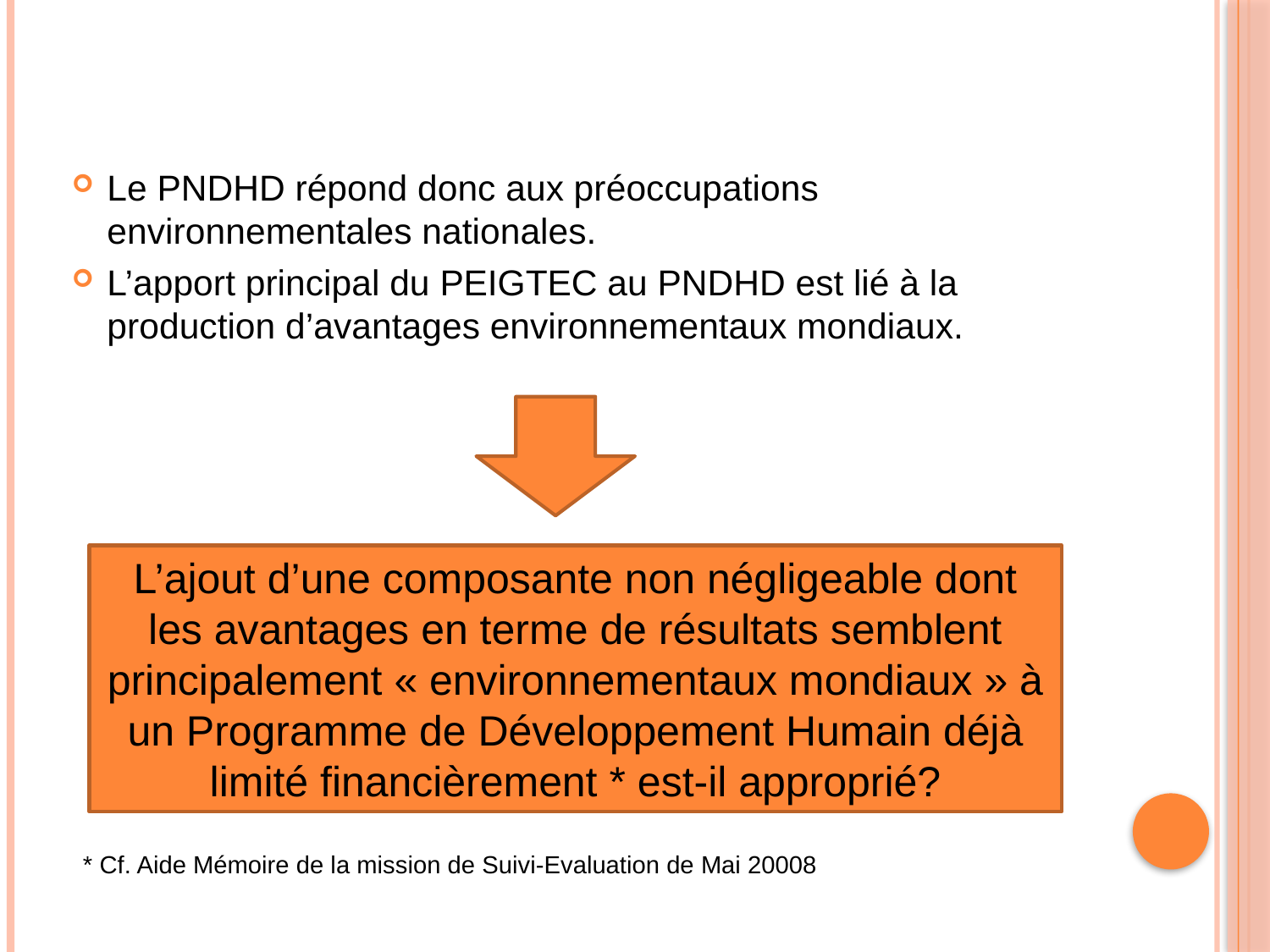

Le PNDHD répond donc aux préoccupations environnementales nationales.
L’apport principal du PEIGTEC au PNDHD est lié à la production d’avantages environnementaux mondiaux.

L’ajout d’une composante non négligeable dont les avantages en terme de résultats semblent principalement « environnementaux mondiaux » à un Programme de Développement Humain déjà limité financièrement * est-il approprié?
* Cf. Aide Mémoire de la mission de Suivi-Evaluation de Mai 20008